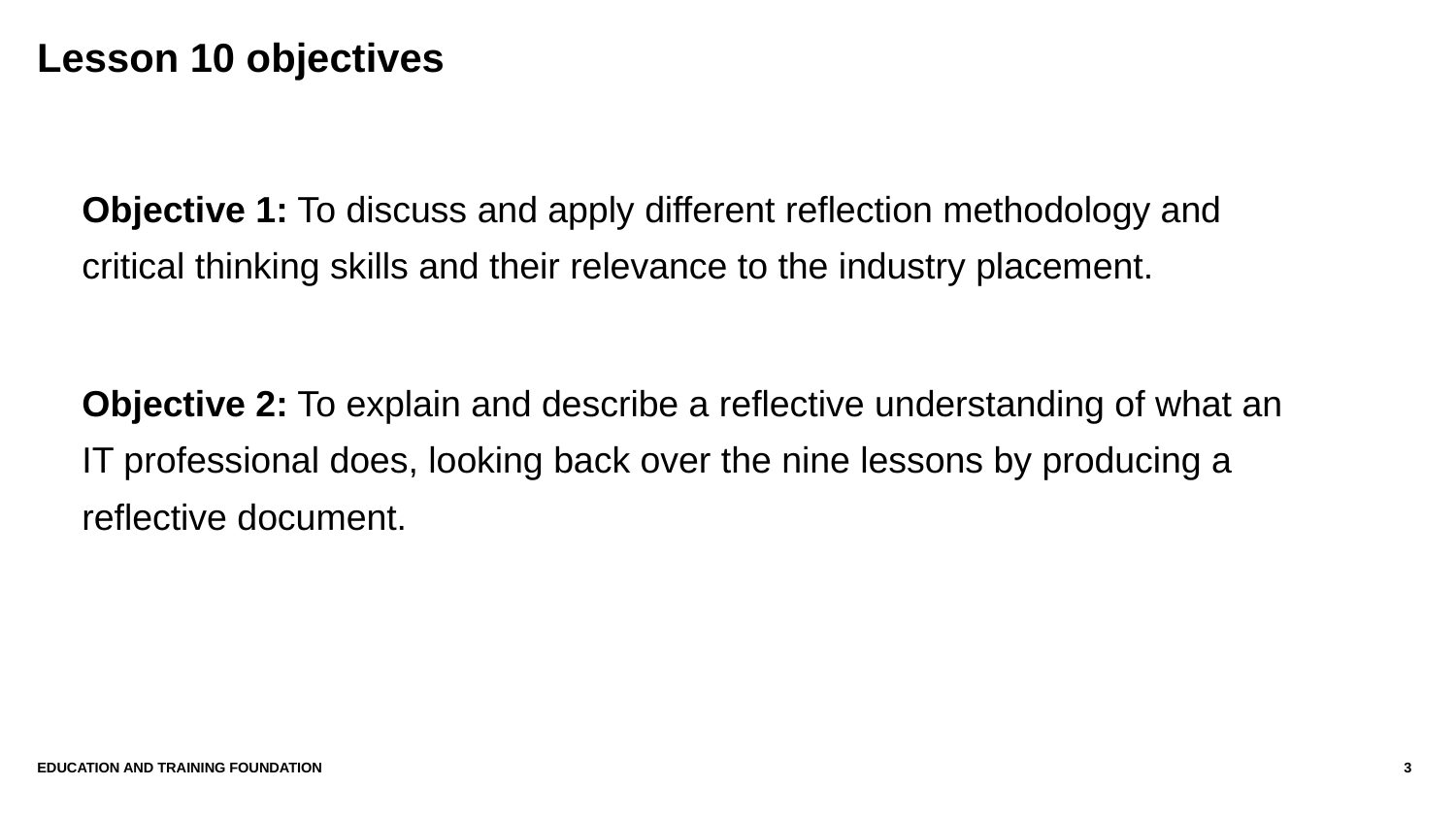

# Lesson 10 objectives
Objective 1: To discuss and apply different reflection methodology and critical thinking skills and their relevance to the industry placement.

Objective 2: To explain and describe a reflective understanding of what an IT professional does, looking back over the nine lessons by producing a reflective document.

Education and Training Foundation
3